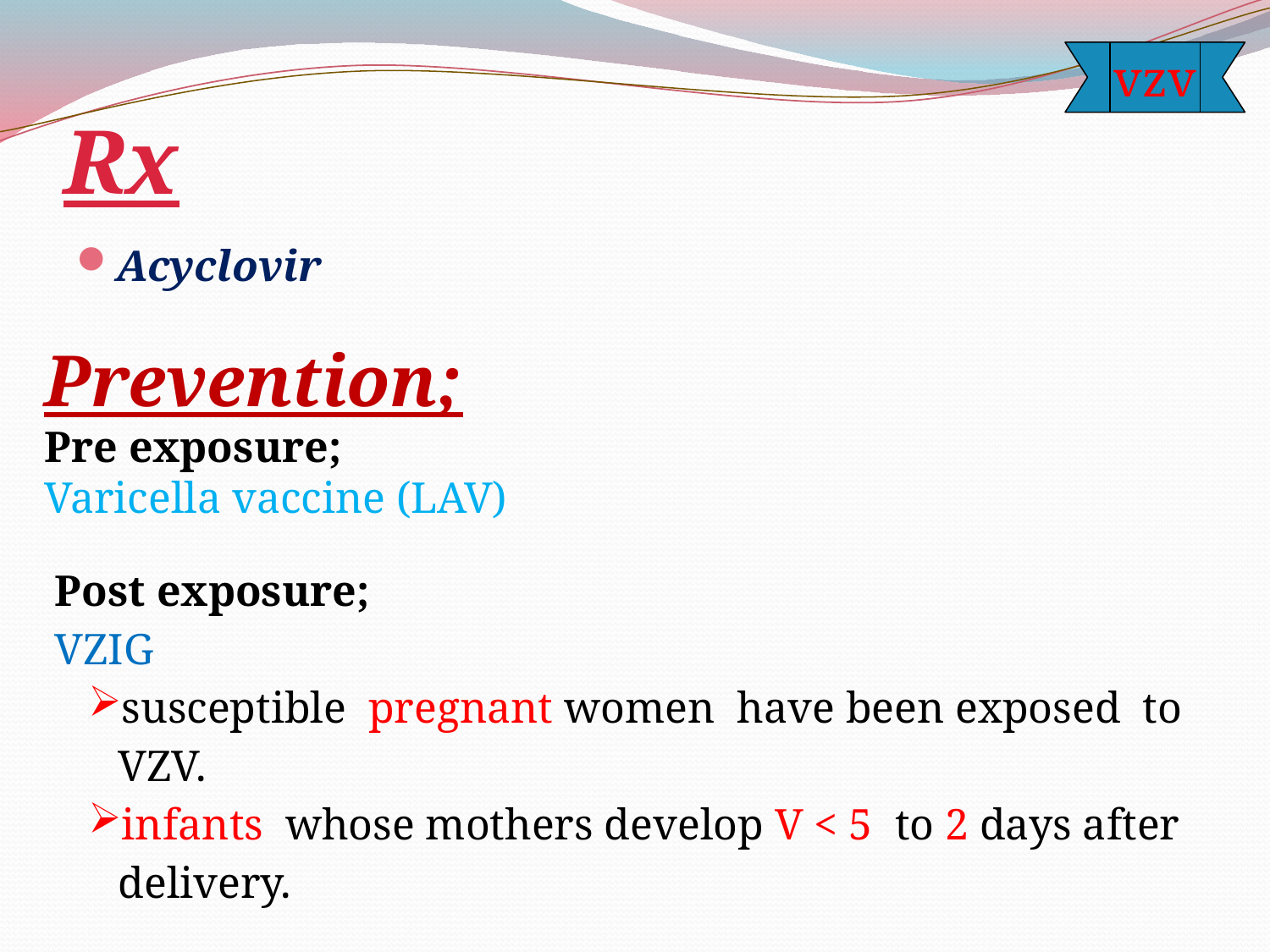

vzv
# Rx
Acyclovir

Prevention;
Pre exposure;
Varicella vaccine (LAV)

Post exposure;
VZIG
susceptible  pregnant women  have been exposed  to VZV.
infants  whose mothers develop V < 5  to 2 days after delivery.